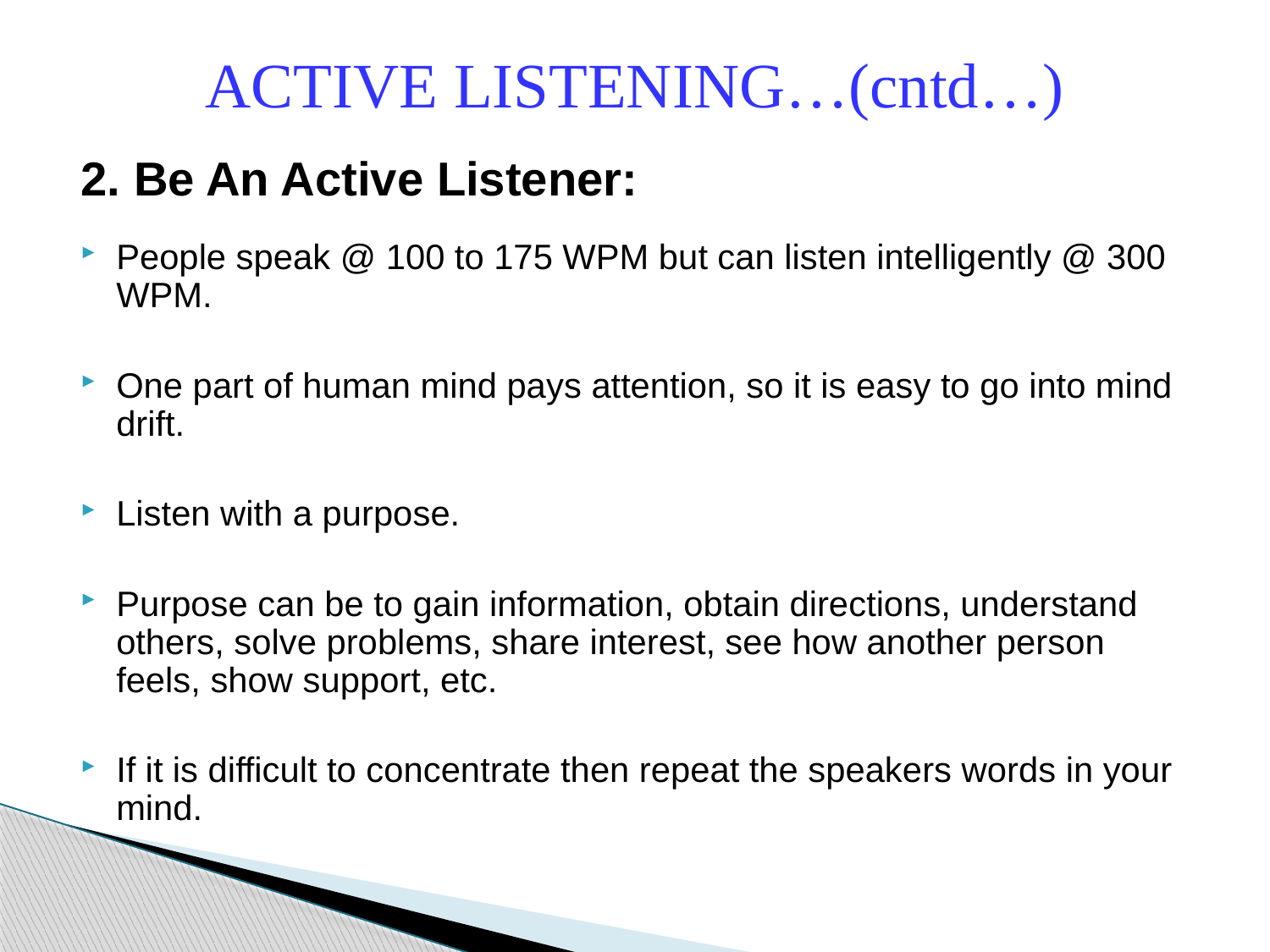

ACTIVE LISTENING…(cntd…)
2. Be An Active Listener:

People speak @ 100 to 175 WPM but can listen intelligently @ 300 WPM.

One part of human mind pays attention, so it is easy to go into mind drift.

Listen with a purpose.

Purpose can be to gain information, obtain directions, understand others, solve problems, share interest, see how another person feels, show support, etc.

If it is difficult to concentrate then repeat the speakers words in your mind.